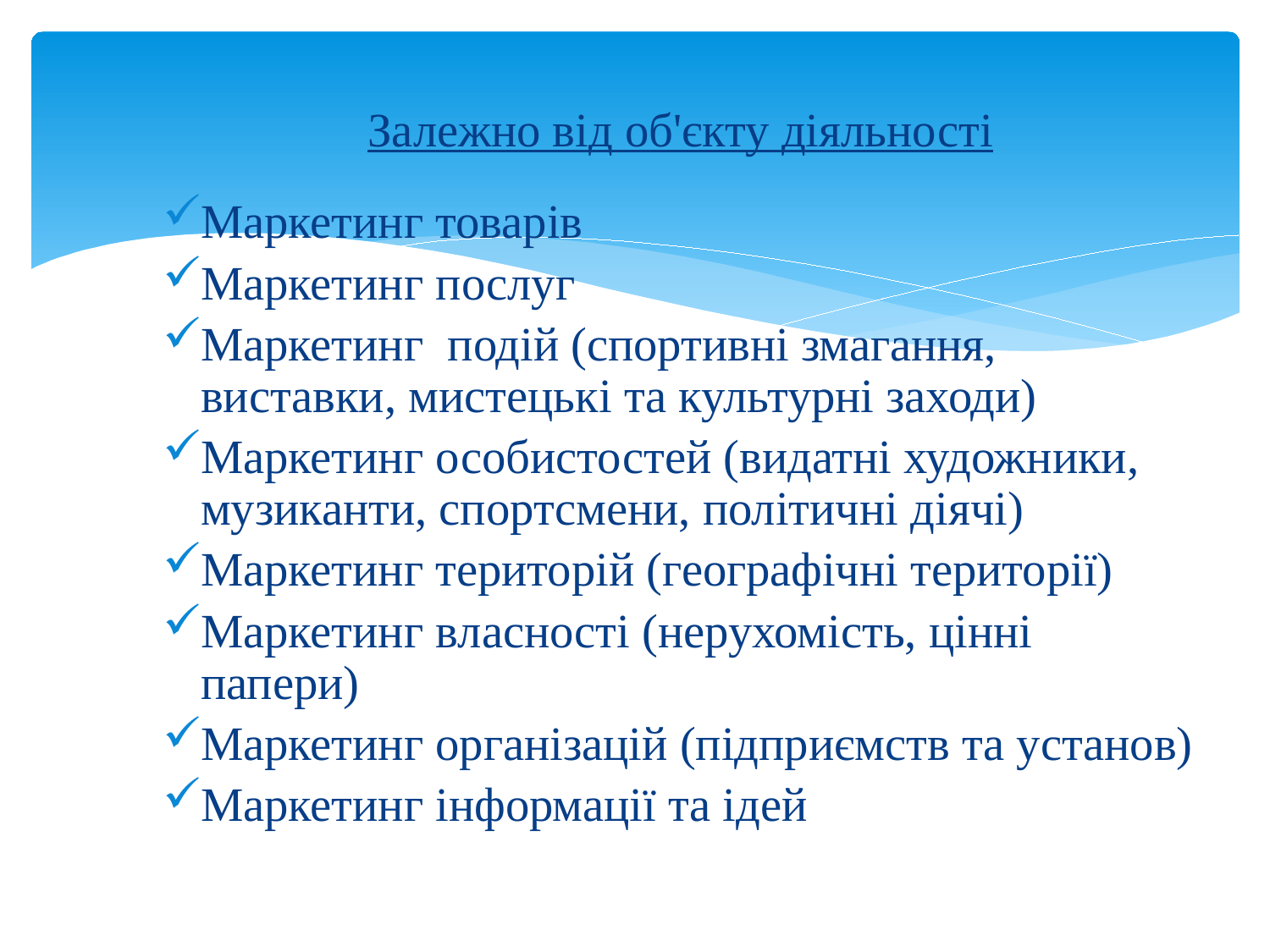

Залежно від об'єкту діяльності

Маркетинг товарів
Маркетинг послуг
Маркетинг  подій (спортивні змагання, виставки, мистецькі та культурні заходи)
Маркетинг особистостей (видатні художники, музиканти, спортсмени, політичні діячі)
Маркетинг територій (географічні території)
Маркетинг власності (нерухомість, цінні папери)
Маркетинг організацій (підприємств та установ)
Маркетинг інформації та ідей